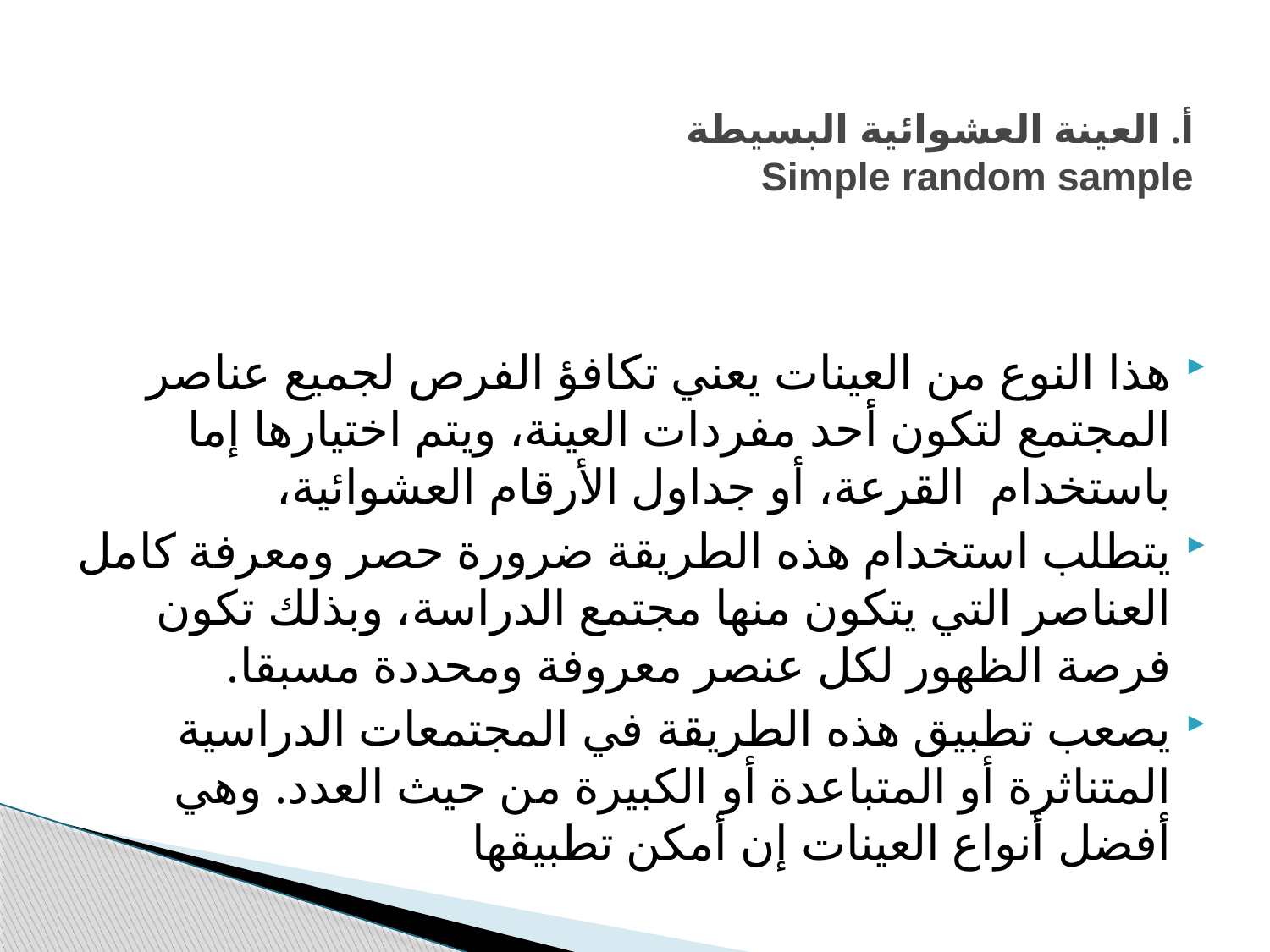

# أ‌. العينة العشوائية البسيطة Simple random sample
هذا النوع من العينات يعني تكافؤ الفرص لجميع عناصر المجتمع لتكون أحد مفردات العينة، ويتم اختيارها إما باستخدام  القرعة، أو جداول الأرقام العشوائية،
يتطلب استخدام هذه الطريقة ضرورة حصر ومعرفة كامل العناصر التي يتكون منها مجتمع الدراسة، وبذلك تكون فرصة الظهور لكل عنصر معروفة ومحددة مسبقا.
يصعب تطبيق هذه الطريقة في المجتمعات الدراسية المتناثرة أو المتباعدة أو الكبيرة من حيث العدد. وهي أفضل أنواع العينات إن أمكن تطبيقها